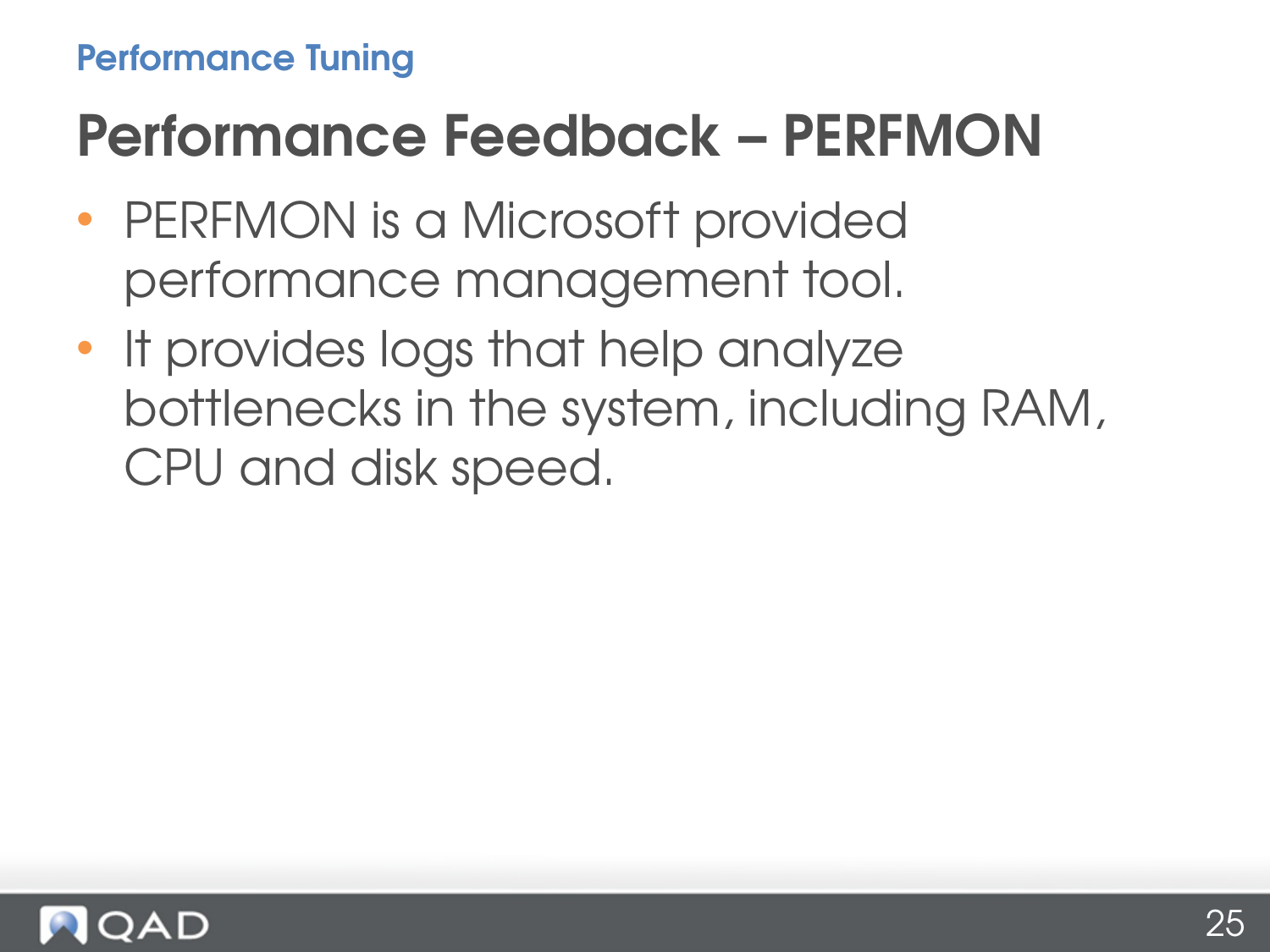

Performance Tuning
# Performance Feedback – PERFMON
PERFMON is a Microsoft provided performance management tool.
It provides logs that help analyze bottlenecks in the system, including RAM, CPU and disk speed.

25